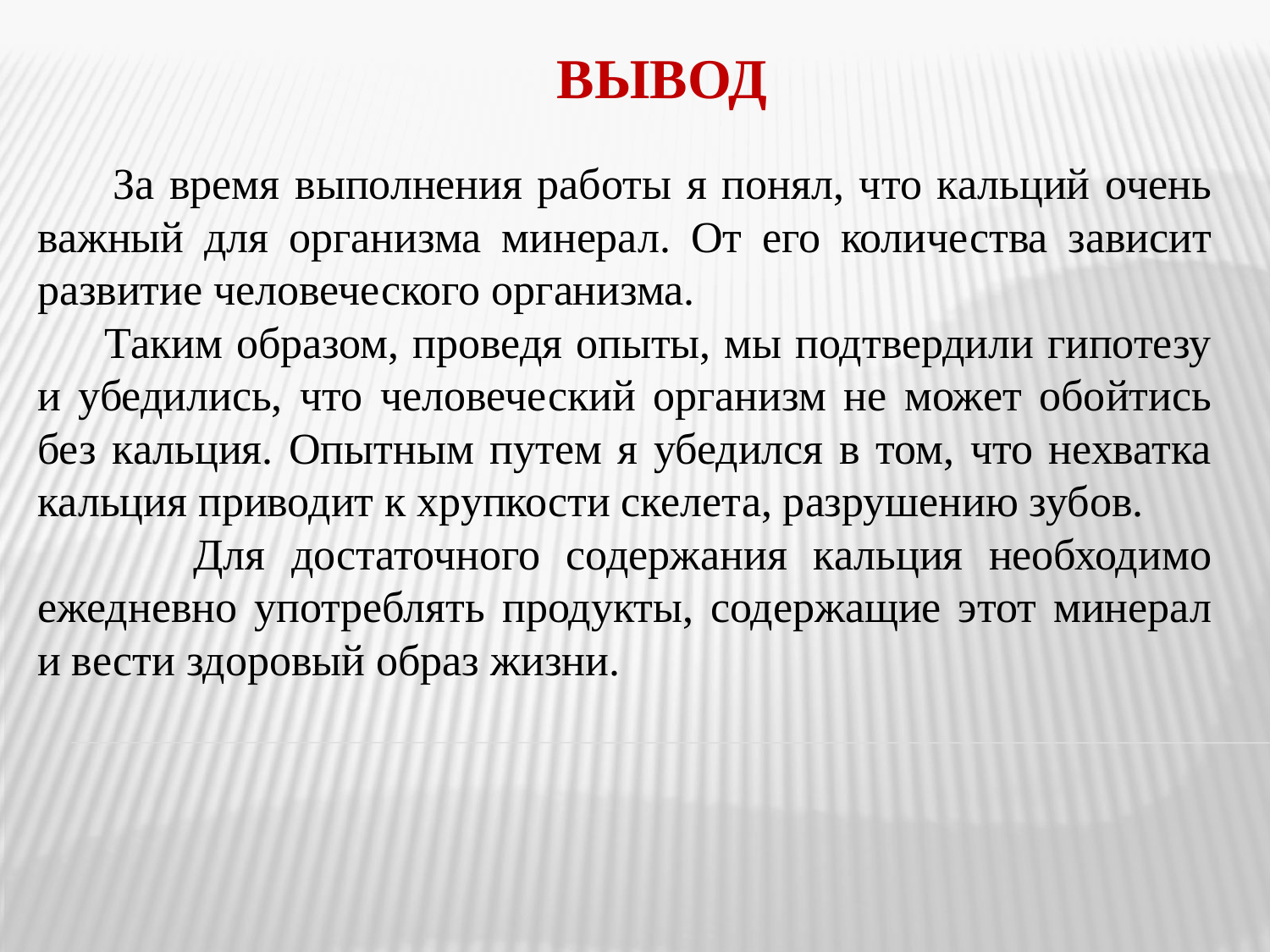

# вывод
     За время выполнения работы я понял, что кальций очень важный для организма минерал. От его количества зависит развитие человеческого организма.
     Таким образом, проведя опыты, мы подтвердили гипотезу и убедились, что человеческий организм не может обойтись без кальция. Опытным путем я убедился в том, что нехватка кальция приводит к хрупкости скелета, разрушению зубов.
      Для достаточного содержания кальция необходимо ежедневно употреблять продукты, содержащие этот минерал и вести здоровый образ жизни.